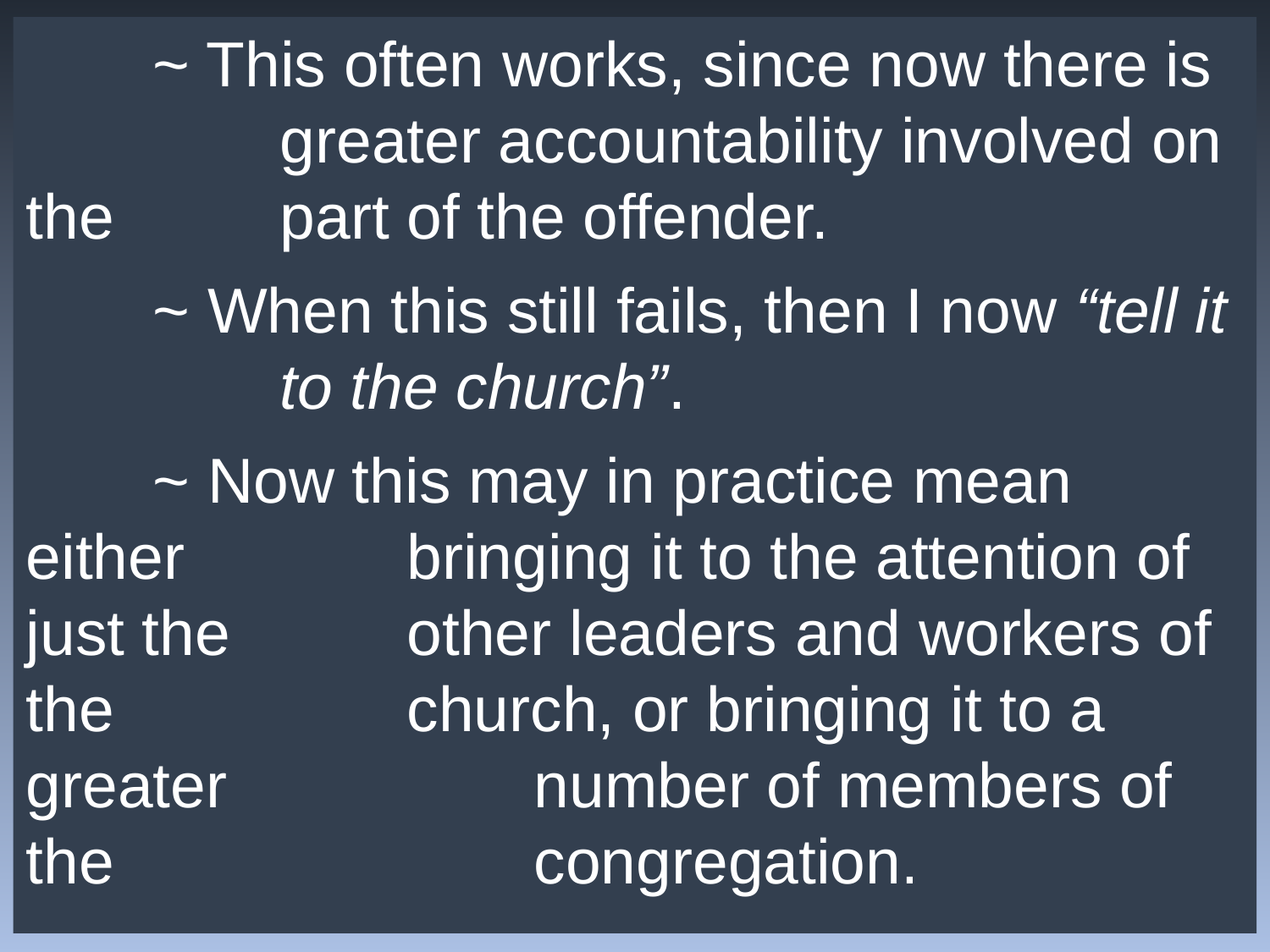

~ This often works, since now there is 		greater accountability involved on the 		part of the offender.
	~ When this still fails, then I now “tell it 		to the church”.
	~ Now this may in practice mean either 		bringing it to the attention of just the 		other leaders and workers of the 			church, or bringing it to a greater 			number of members of the 				congregation.